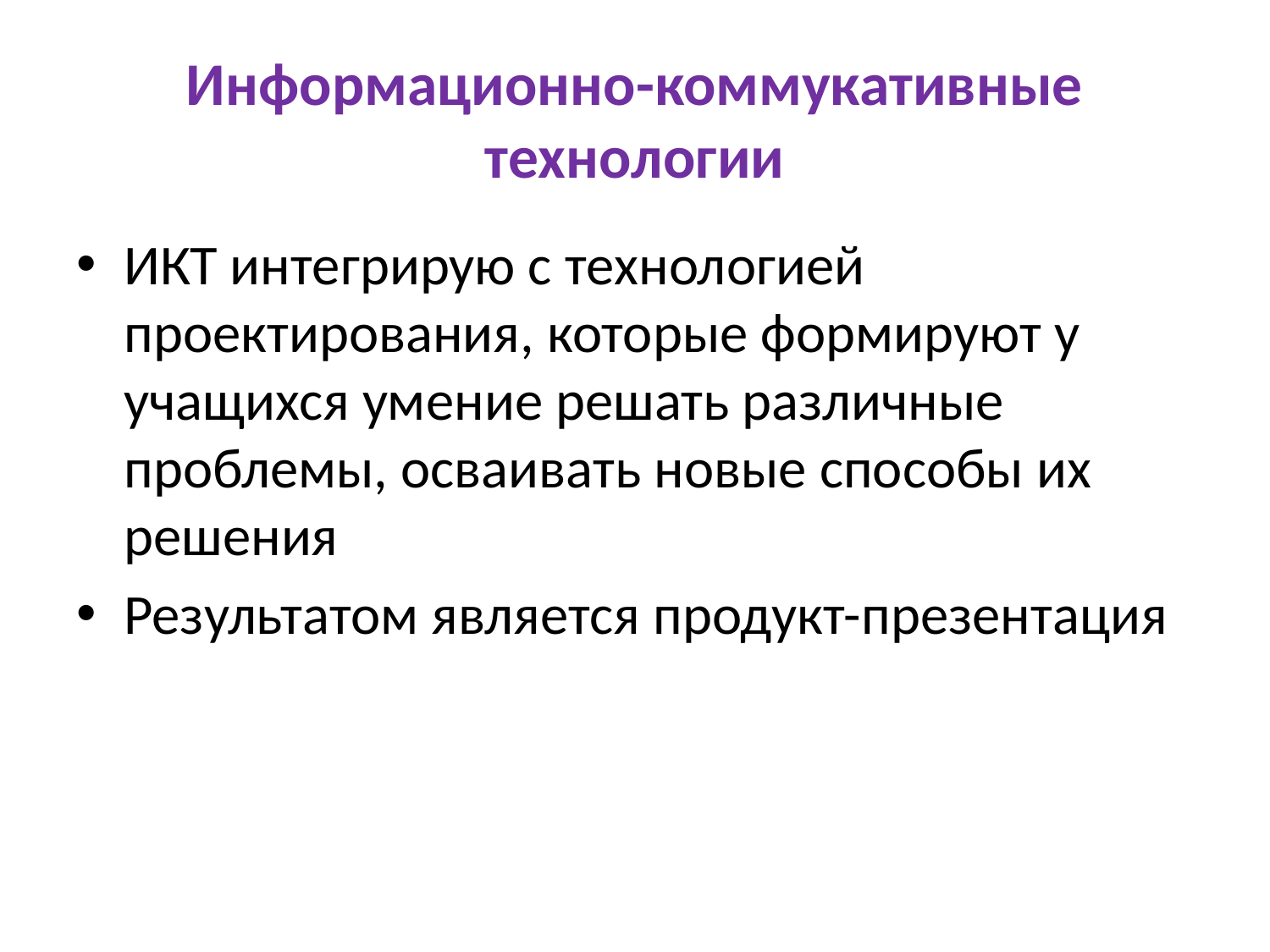

# Информационно-коммукативные технологии
ИКТ интегрирую с технологией проектирования, которые формируют у учащихся умение решать различные проблемы, осваивать новые способы их решения
Результатом является продукт-презентация